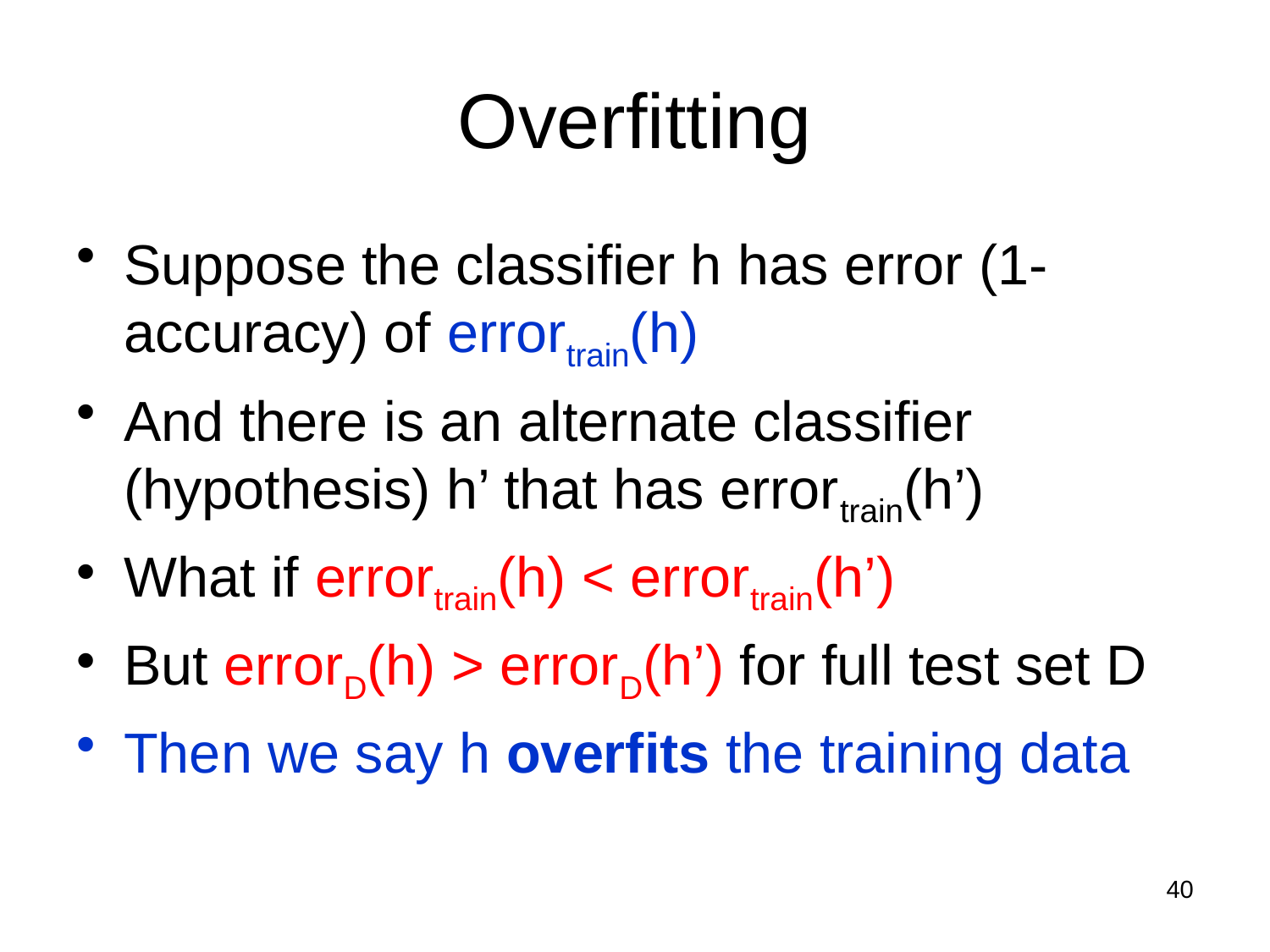

# Overfitting
Suppose the classifier h has error (1-accuracy) of errortrain(h)
And there is an alternate classifier (hypothesis) h’ that has errortrain(h’)
What if errortrain(h) < errortrain(h’)
But errorD(h) > errorD(h’) for full test set D
Then we say h overfits the training data
40